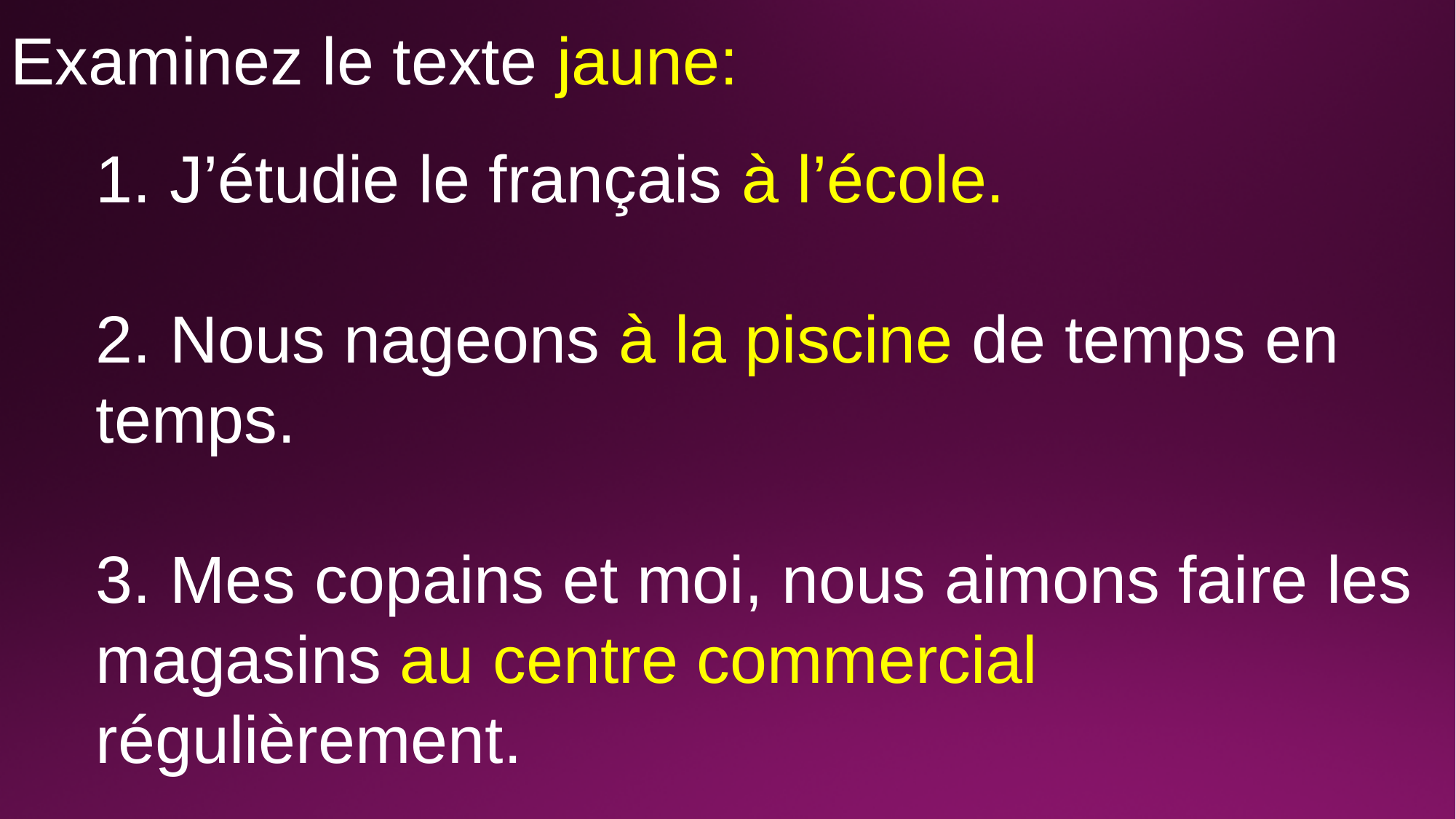

Examinez le texte jaune:
1. J’étudie le français à l’école.

2. Nous nageons à la piscine de temps en temps.

3. Mes copains et moi, nous aimons faire les magasins au centre commercial régulièrement.

4. On regarde un match de foot au stade.